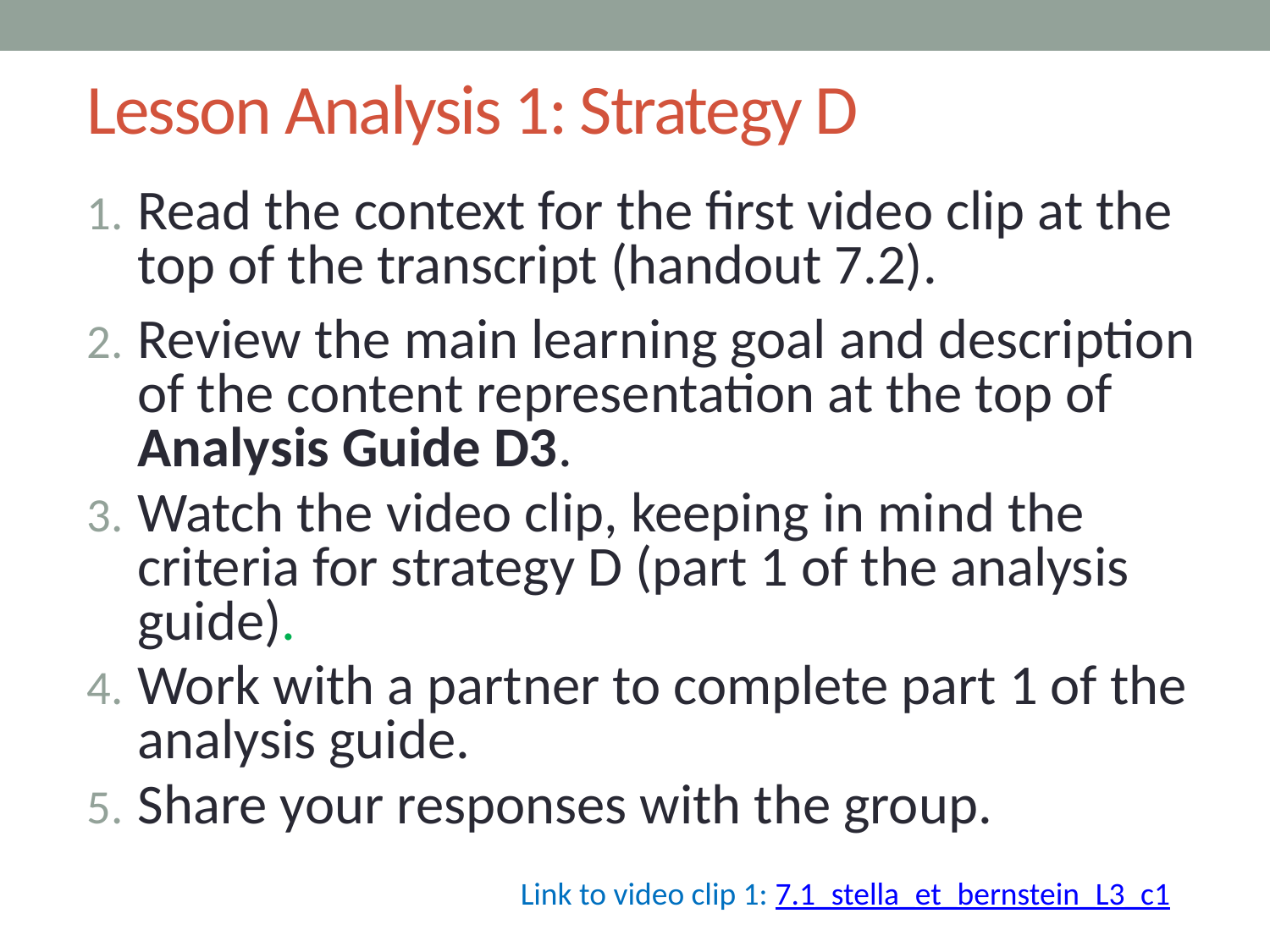

# Lesson Analysis 1: Strategy D
Read the context for the first video clip at the top of the transcript (handout 7.2).
Review the main learning goal and description of the content representation at the top of Analysis Guide D3.
Watch the video clip, keeping in mind the criteria for strategy D (part 1 of the analysis guide).
Work with a partner to complete part 1 of the analysis guide.
Share your responses with the group.
Link to video clip 1: 7.1_stella_et_bernstein_L3_c1